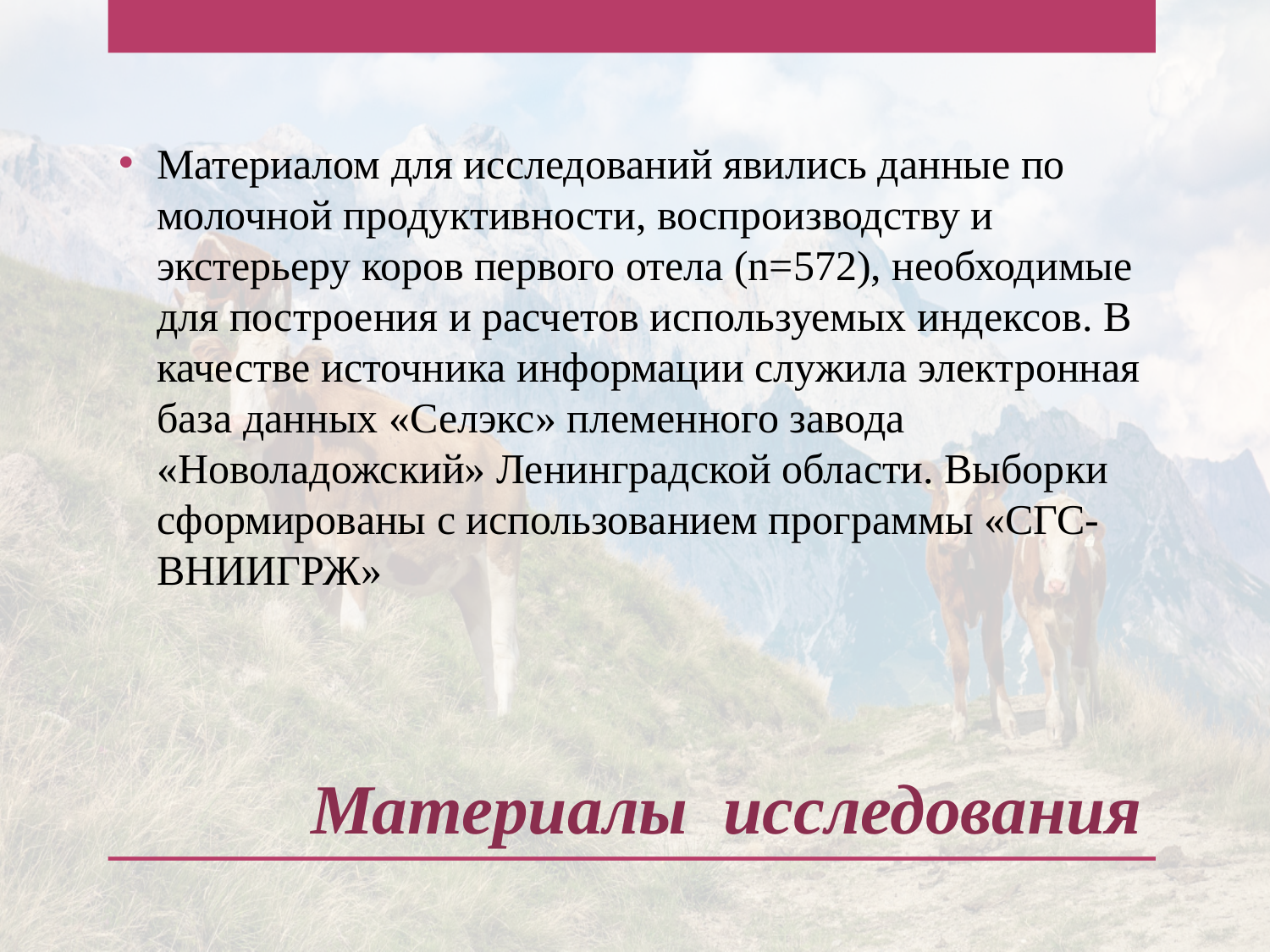

Материалом для исследований явились данные по молочной продуктивности, воспроизводству и экстерьеру коров первого отела (n=572), необходимые для построения и расчетов используемых индексов. В качестве источника информации служила электронная база данных «Селэкс» племенного завода «Новоладожский» Ленинградской области. Выборки сформированы с использованием программы «СГС-ВНИИГРЖ»
# Материалы  исследования